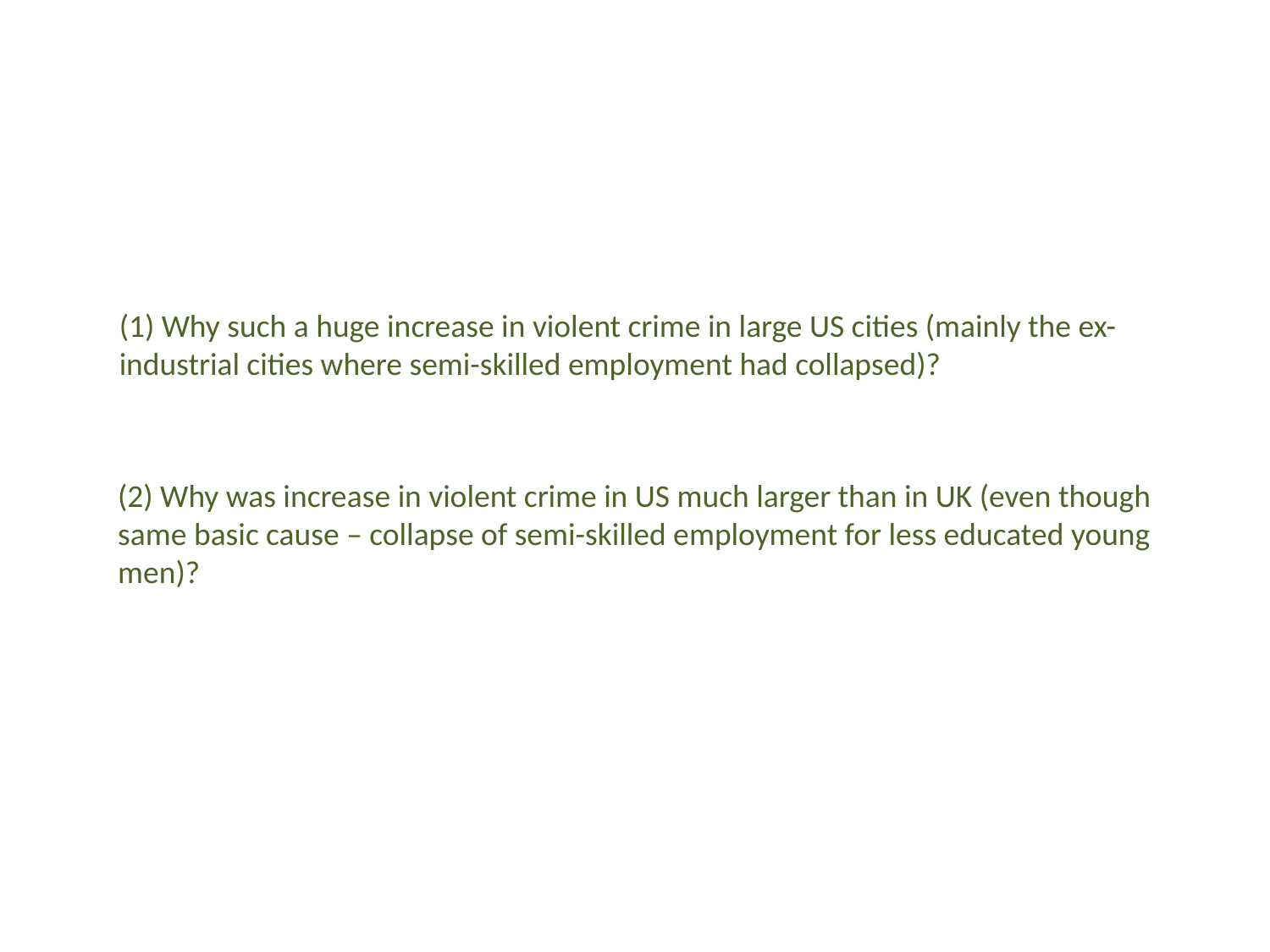

(1) Why such a huge increase in violent crime in large US cities (mainly the ex-industrial cities where semi-skilled employment had collapsed)?
(2) Why was increase in violent crime in US much larger than in UK (even though same basic cause – collapse of semi-skilled employment for less educated young men)?